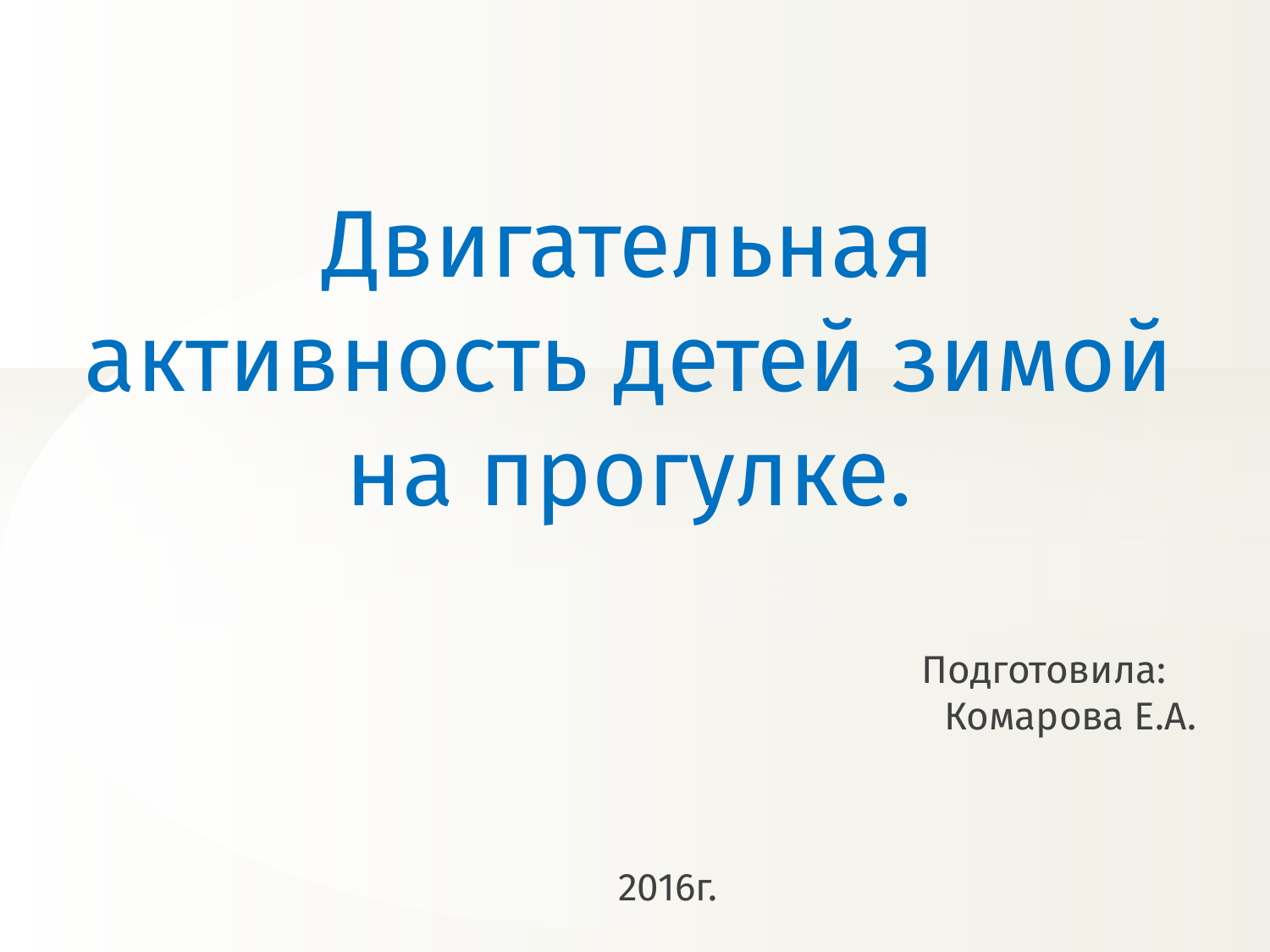

Двигательная активность детей зимой на прогулке.

Подготовила:
Комарова Е.А.
2016г.